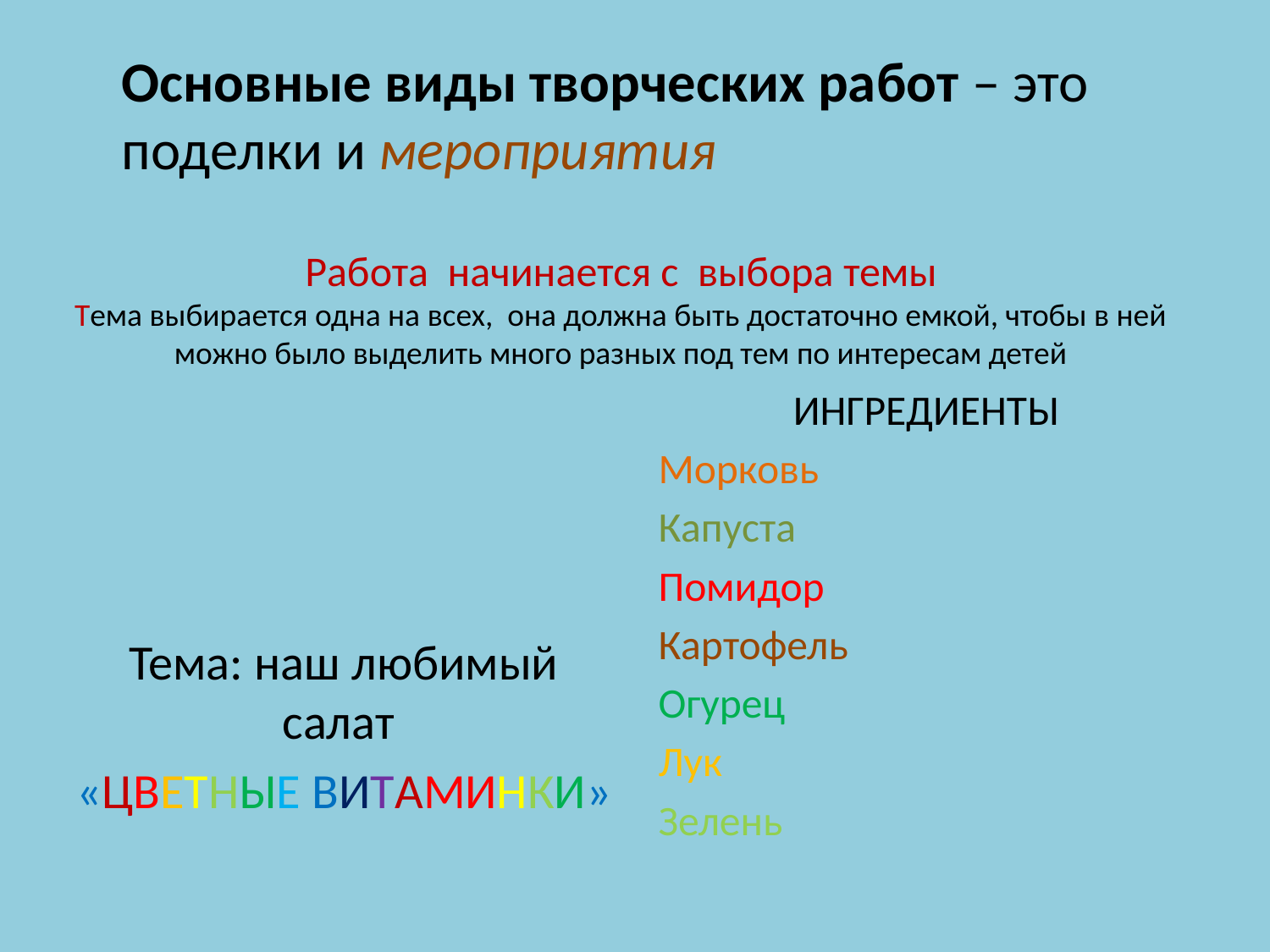

Основные виды творческих работ – это поделки и мероприятия
# Работа  начинается с  выбора темы Тема выбирается одна на всех,  она должна быть достаточно емкой, чтобы в ней можно было выделить много разных под тем по интересам детей
ИНГРЕДИЕНТЫ
Морковь
Капуста
Помидор
Картофель
Огурец
Лук
Зелень
Тема: наш любимый салат
«ЦВЕТНЫЕ ВИТАМИНКИ»